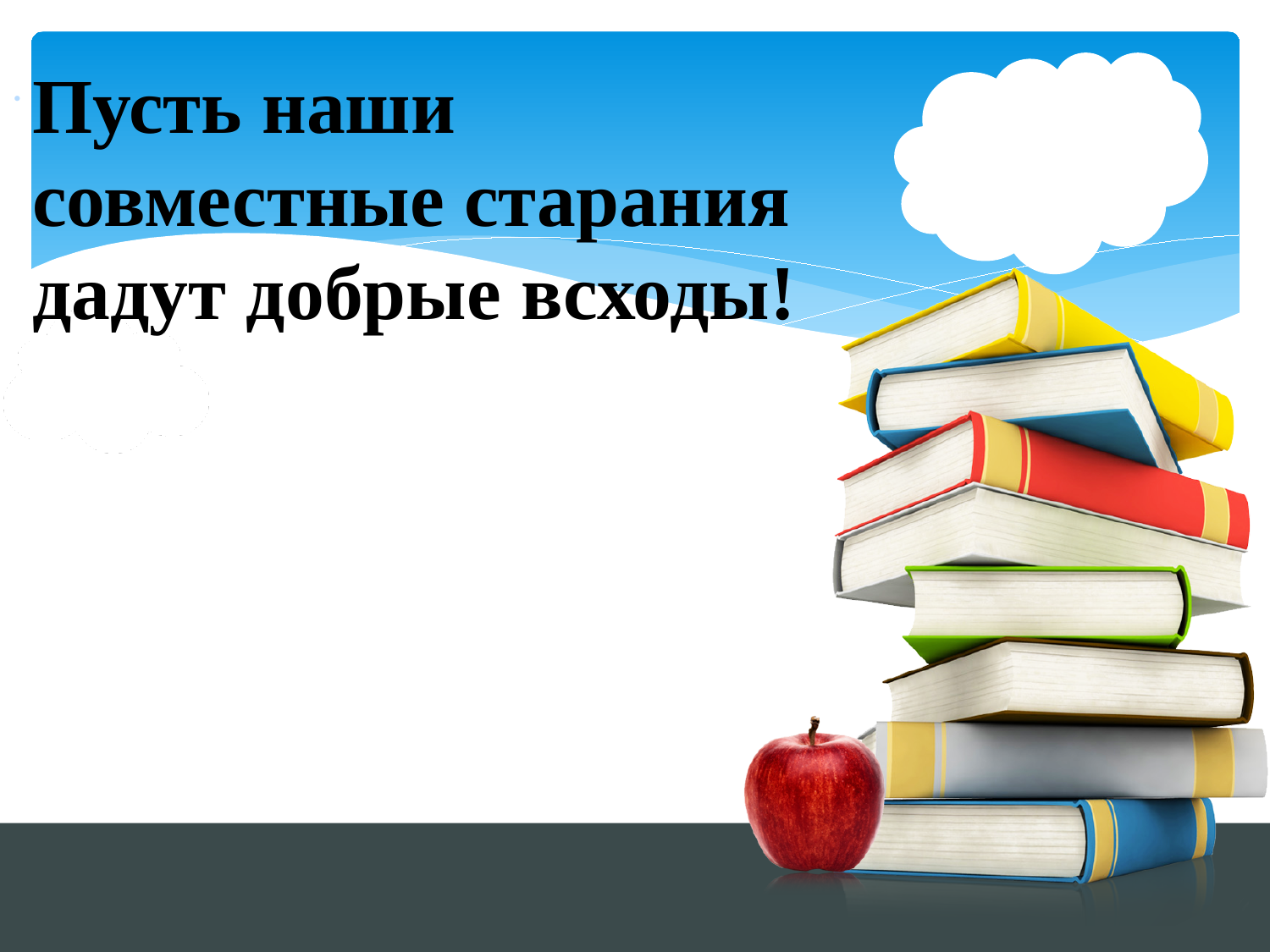

Пусть наши совместные старания дадут добрые всходы!
.